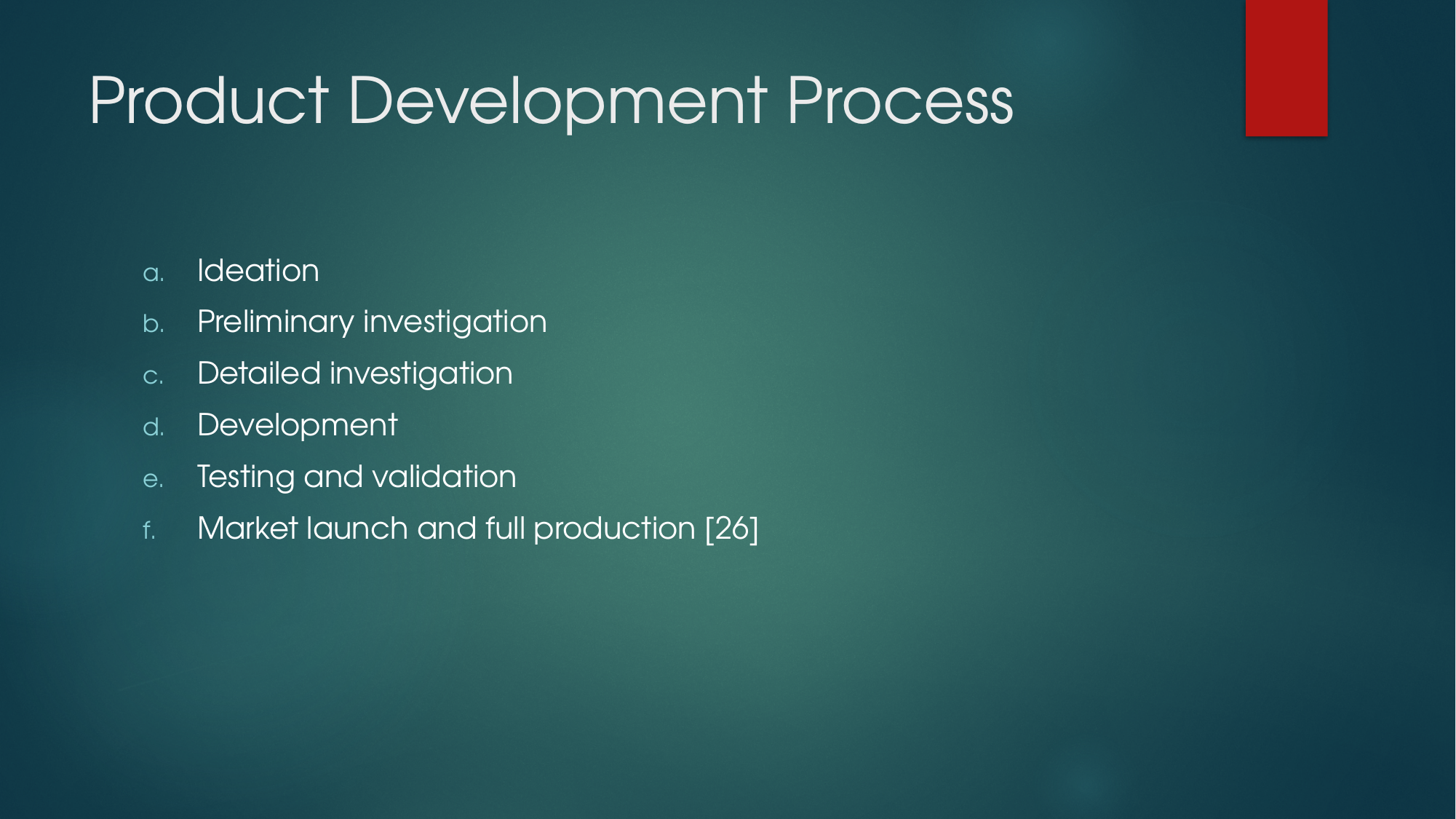

# Product Development Process
Ideation
Preliminary investigation
Detailed investigation
Development
Testing and validation
Market launch and full production [26]